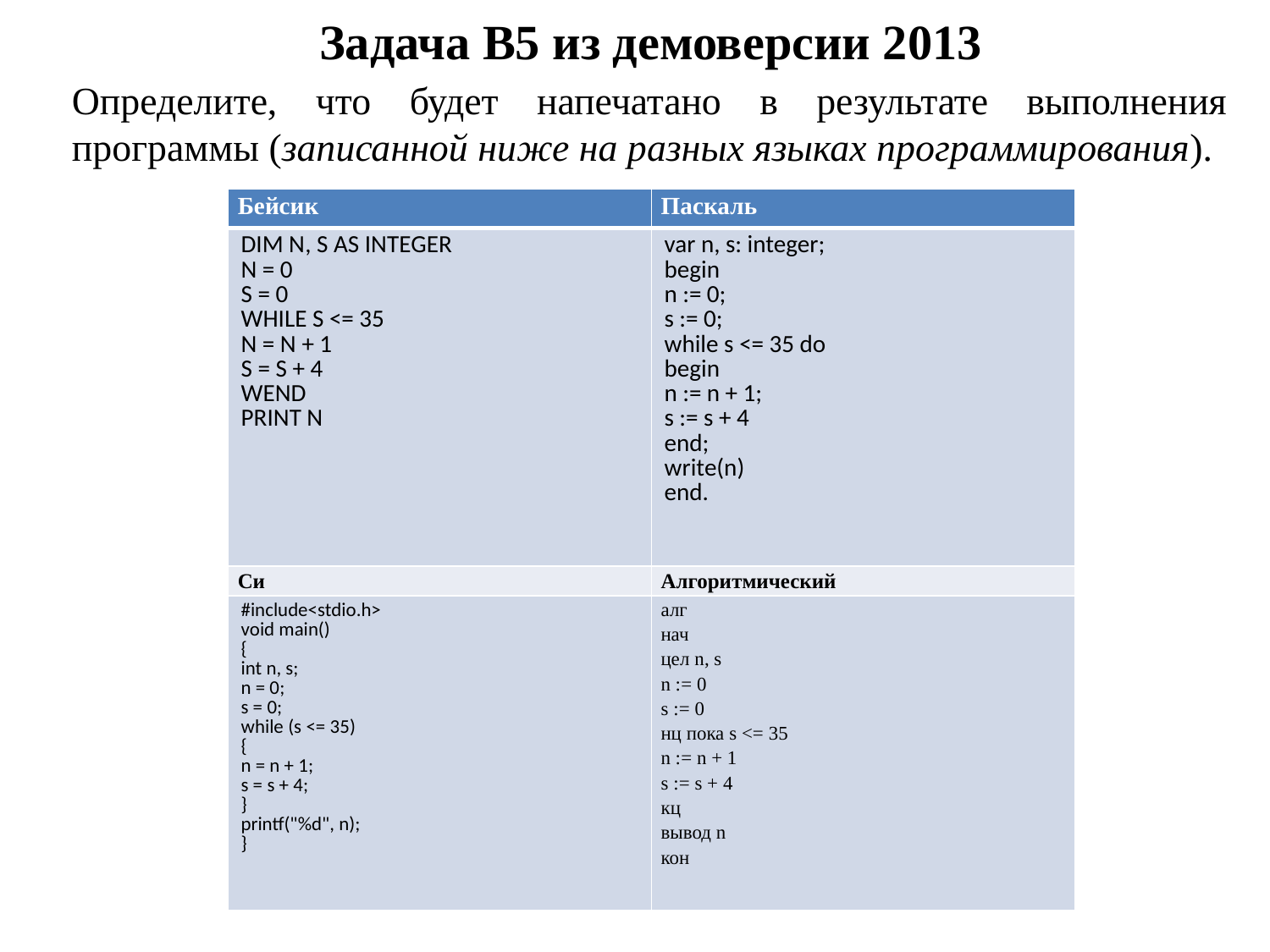

# Задача B5 из демоверсии 2013
Определите, что будет напечатано в результате выполнения программы (записанной ниже на разных языках программирования).

| Бейсик | Паскаль |
| --- | --- |
| DIM N, S AS INTEGER N = 0 S = 0 WHILE S <= 35 N = N + 1 S = S + 4 WEND PRINT N | var n, s: integer; begin n := 0; s := 0; while s <= 35 do begin n := n + 1; s := s + 4 end; write(n) end. |
| Си | Алгоритмический |
| #include<stdio.h> void main() { int n, s; n = 0; s = 0; while (s <= 35) { n = n + 1; s = s + 4; } printf("%d", n); } | алг нач цел n, s n := 0 s := 0 нц пока s <= 35 n := n + 1 s := s + 4 кц вывод n кон |